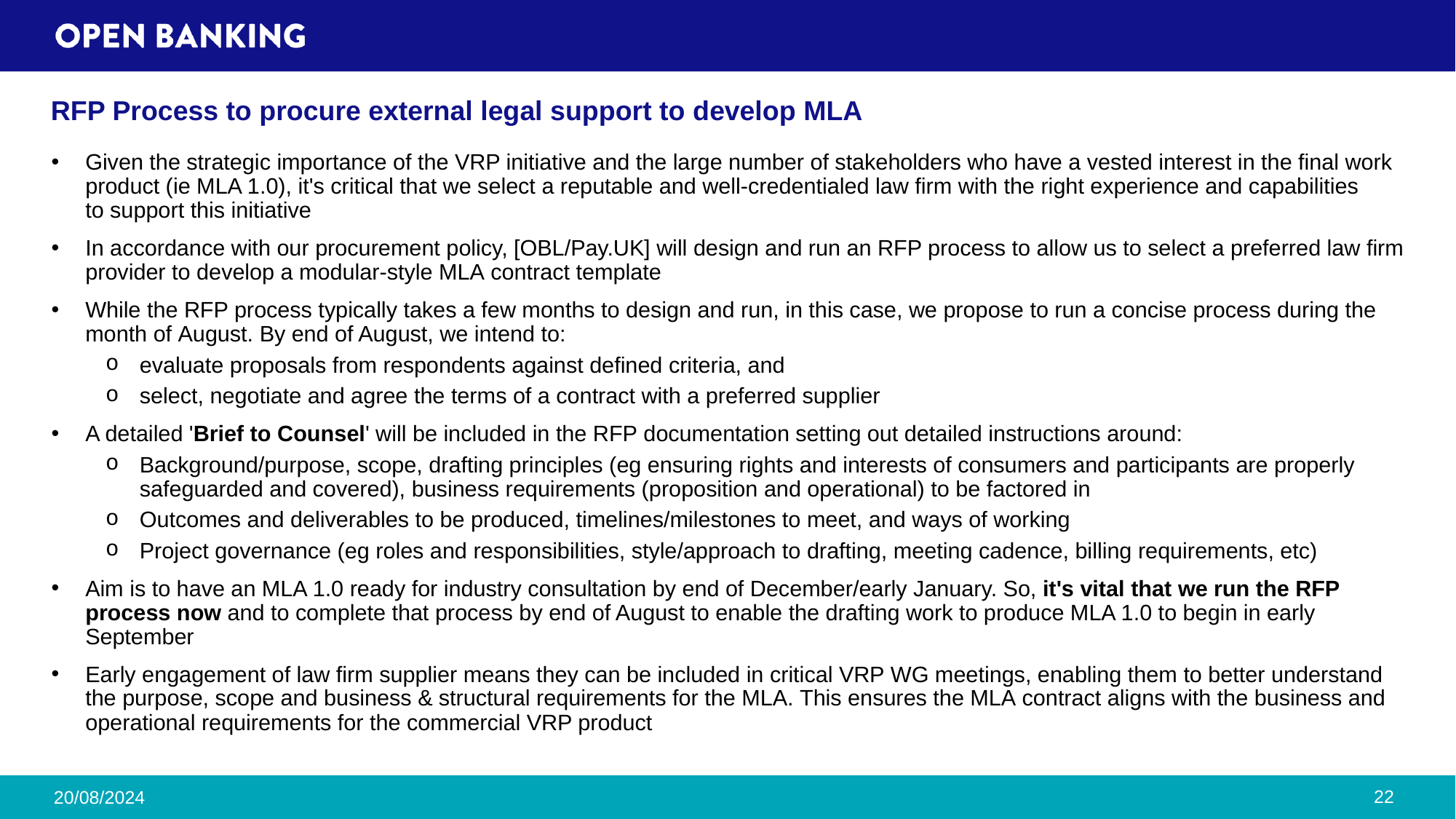

# RFP Process to procure external legal support to develop MLA
Given the strategic importance of the VRP initiative and the large number of stakeholders who have a vested interest in the final work product (ie MLA 1.0), it's critical that we select a reputable and well-credentialed law firm with the right experience and capabilities to support this initiative
In accordance with our procurement policy, [OBL/Pay.UK] will design and run an RFP process to allow us to select a preferred law firm provider to develop a modular-style MLA contract template
While the RFP process typically takes a few months to design and run, in this case, we propose to run a concise process during the month of August. By end of August, we intend to:
evaluate proposals from respondents against defined criteria, and
select, negotiate and agree the terms of a contract with a preferred supplier
A detailed 'Brief to Counsel' will be included in the RFP documentation setting out detailed instructions around:
Background/purpose, scope, drafting principles (eg ensuring rights and interests of consumers and participants are properly safeguarded and covered), business requirements (proposition and operational) to be factored in
Outcomes and deliverables to be produced, timelines/milestones to meet, and ways of working
Project governance (eg roles and responsibilities, style/approach to drafting, meeting cadence, billing requirements, etc)
Aim is to have an MLA 1.0 ready for industry consultation by end of December/early January. So, it's vital that we run the RFP process now and to complete that process by end of August to enable the drafting work to produce MLA 1.0 to begin in early September
Early engagement of law firm supplier means they can be included in critical VRP WG meetings, enabling them to better understand the purpose, scope and business & structural requirements for the MLA. This ensures the MLA contract aligns with the business and operational requirements for the commercial VRP product

22
20/08/2024